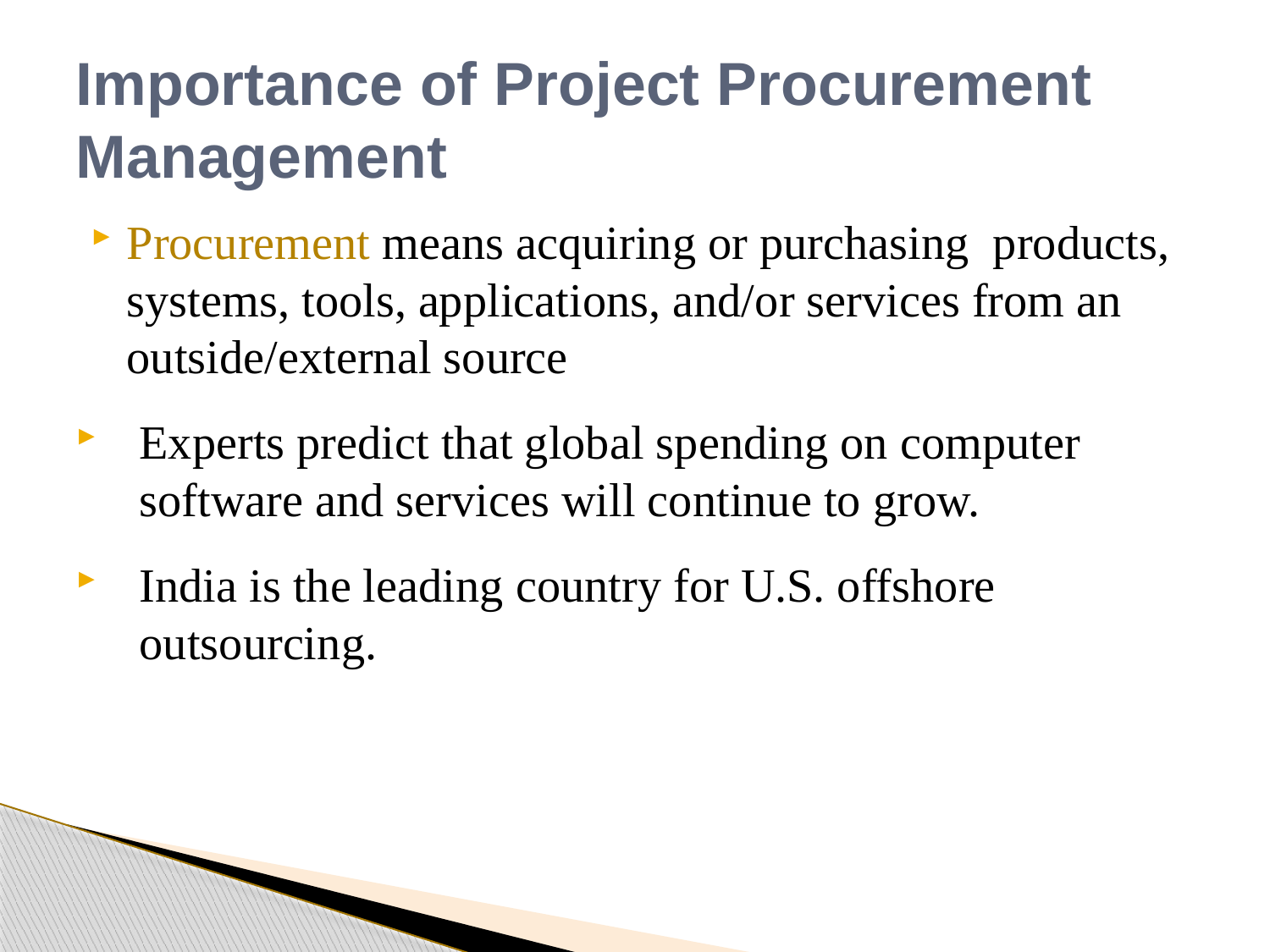

# Importance of Project Procurement Management
Procurement means acquiring or purchasing  products, systems, tools, applications, and/or services from an outside/external source
Experts predict that global spending on computer software and services will continue to grow.
India is the leading country for U.S. offshore outsourcing.